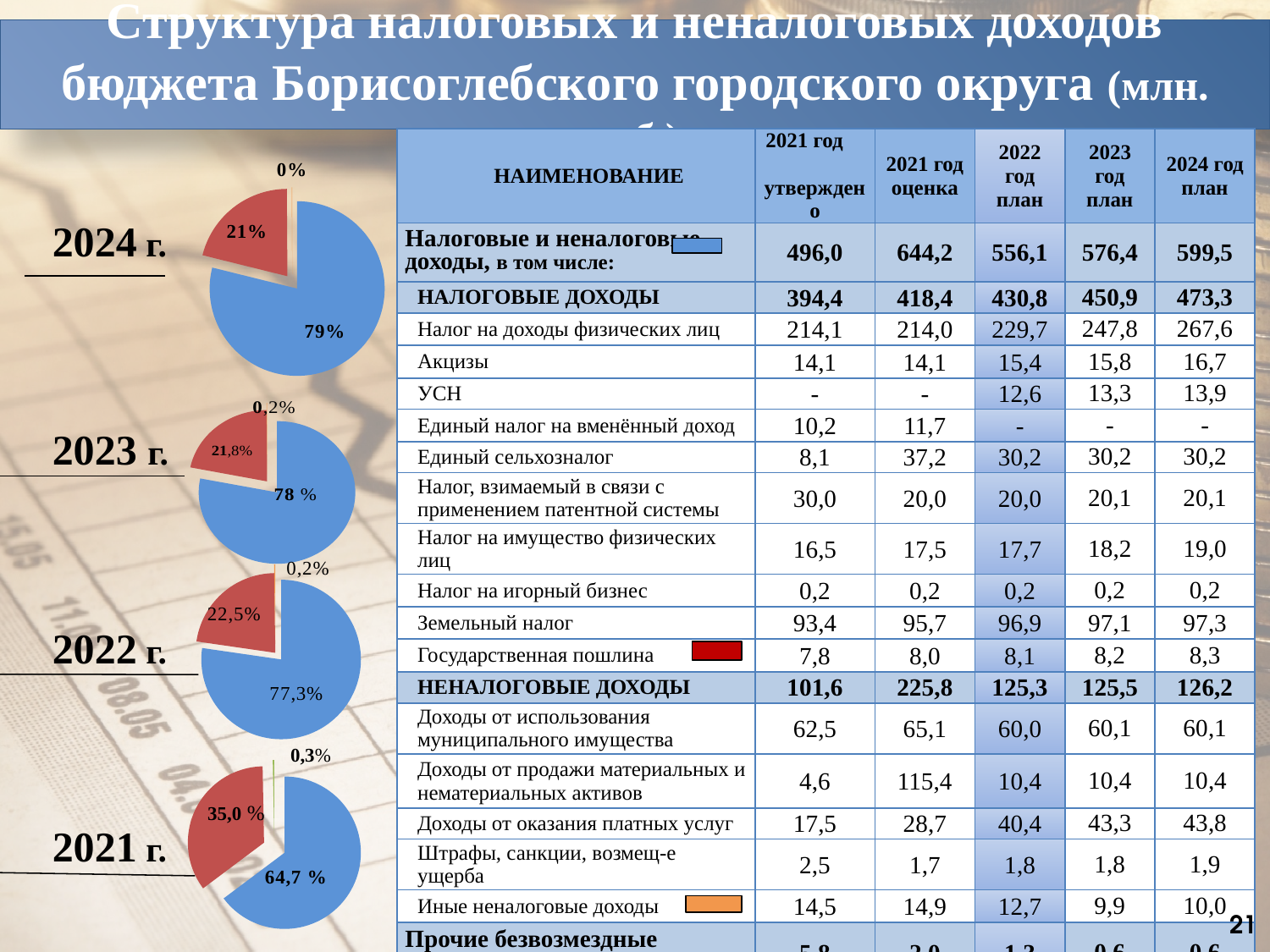

Структура налоговых и неналоговых доходов бюджета Борисоглебского городского округа (млн. руб.)
14
| НАИМЕНОВАНИЕ | 2021 год утверждено | 2021 год оценка | 2022 год план | 2023 год план | 2024 год план |
| --- | --- | --- | --- | --- | --- |
| Налоговые и неналоговые доходы, в том числе: | 496,0 | 644,2 | 556,1 | 576,4 | 599,5 |
| НАЛОГОВЫЕ ДОХОДЫ | 394,4 | 418,4 | 430,8 | 450,9 | 473,3 |
| Налог на доходы физических лиц | 214,1 | 214,0 | 229,7 | 247,8 | 267,6 |
| Акцизы | 14,1 | 14,1 | 15,4 | 15,8 | 16,7 |
| УСН | - | - | 12,6 | 13,3 | 13,9 |
| Единый налог на вменённый доход | 10,2 | 11,7 | - | - | - |
| Единый сельхозналог | 8,1 | 37,2 | 30,2 | 30,2 | 30,2 |
| Налог, взимаемый в связи с применением патентной системы | 30,0 | 20,0 | 20,0 | 20,1 | 20,1 |
| Налог на имущество физических лиц | 16,5 | 17,5 | 17,7 | 18,2 | 19,0 |
| Налог на игорный бизнес | 0,2 | 0,2 | 0,2 | 0,2 | 0,2 |
| Земельный налог | 93,4 | 95,7 | 96,9 | 97,1 | 97,3 |
| Государственная пошлина | 7,8 | 8,0 | 8,1 | 8,2 | 8,3 |
| НЕНАЛОГОВЫЕ ДОХОДЫ | 101,6 | 225,8 | 125,3 | 125,5 | 126,2 |
| Доходы от использования муниципального имущества | 62,5 | 65,1 | 60,0 | 60,1 | 60,1 |
| Доходы от продажи материальных и нематериальных активов | 4,6 | 115,4 | 10,4 | 10,4 | 10,4 |
| Доходы от оказания платных услуг | 17,5 | 28,7 | 40,4 | 43,3 | 43,8 |
| Штрафы, санкции, возмещ-е ущерба | 2,5 | 1,7 | 1,8 | 1,8 | 1,9 |
| Иные неналоговые доходы | 14,5 | 14,9 | 12,7 | 9,9 | 10,0 |
| Прочие безвозмездные поступления | 5,8 | 2,0 | 1,3 | 0,6 | 0,6 |
| Всего доходов: | 501,8 | 646,2 | 557,4 | 577,0 | 600,1 |

### Chart

| Category | Продажи |
|---|---|
| Налоговые доходы | 473.3 |
| Неналоговые доходы | 126.2 |
| Безвозмездные поступления | 0.6000000000000006 |
2024 г.

### Chart

| Category | Продажи |
|---|---|
| Налоговые доходы | 450.9 |
| Неналоговые доходы | 125.5 |
| Безвозмездные поступления | 0.6000000000000006 |
2023 г.

### Chart

| Category | Продажи |
|---|---|
| Налоговые доходы | 430.8 |
| Неналоговые доходы | 125.3 |
| Безвозмездные поступления | 1.3 |
2022 г.

### Chart

| Category | Продажи |
|---|---|
| Налоговые доходы | 418.4 |
| Неналоговые доходы | 225.8 |
| Безвозмездные поступления | 2.0 |
0,3%
35,0 %
2021 г.

21